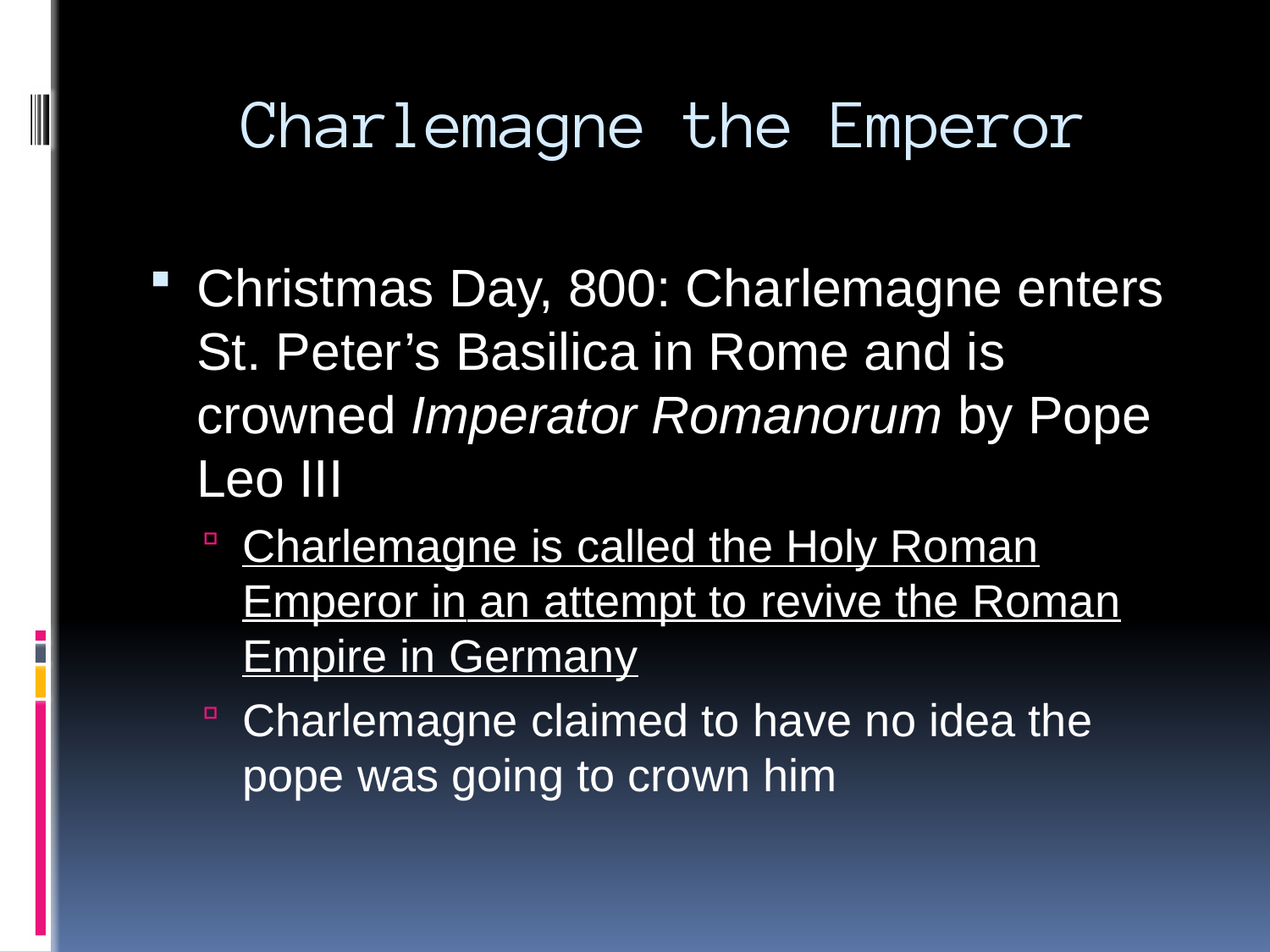

# Charlemagne the Emperor
Christmas Day, 800: Charlemagne enters St. Peter’s Basilica in Rome and is crowned Imperator Romanorum by Pope Leo III
Charlemagne is called the Holy Roman Emperor in an attempt to revive the Roman Empire in Germany
Charlemagne claimed to have no idea the pope was going to crown him